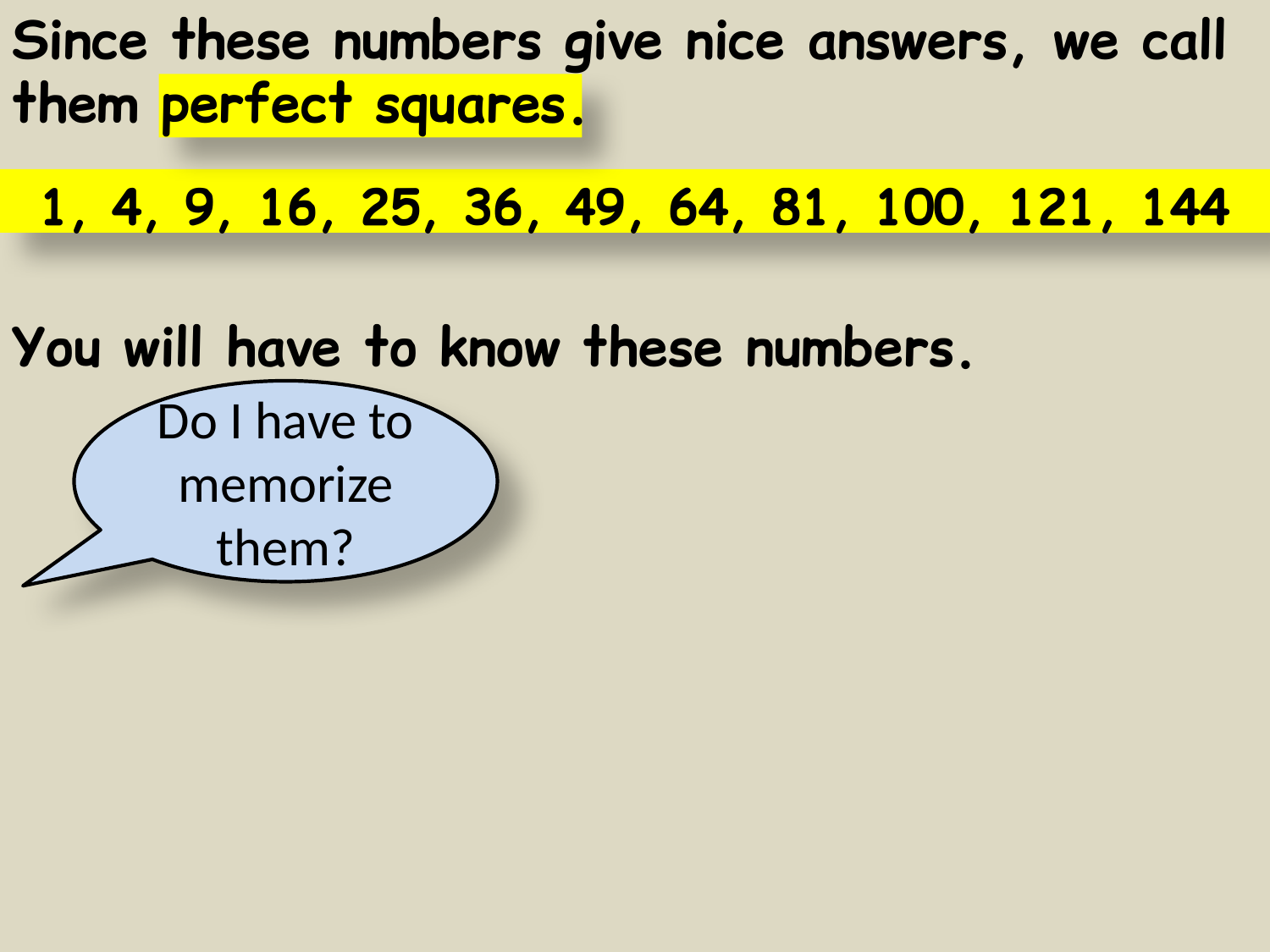

Since these numbers give nice answers, we call them perfect squares.

1, 4, 9, 16, 25, 36, 49, 64, 81, 100, 121, 144
You will have to know these numbers.
Do I have to memorize them?